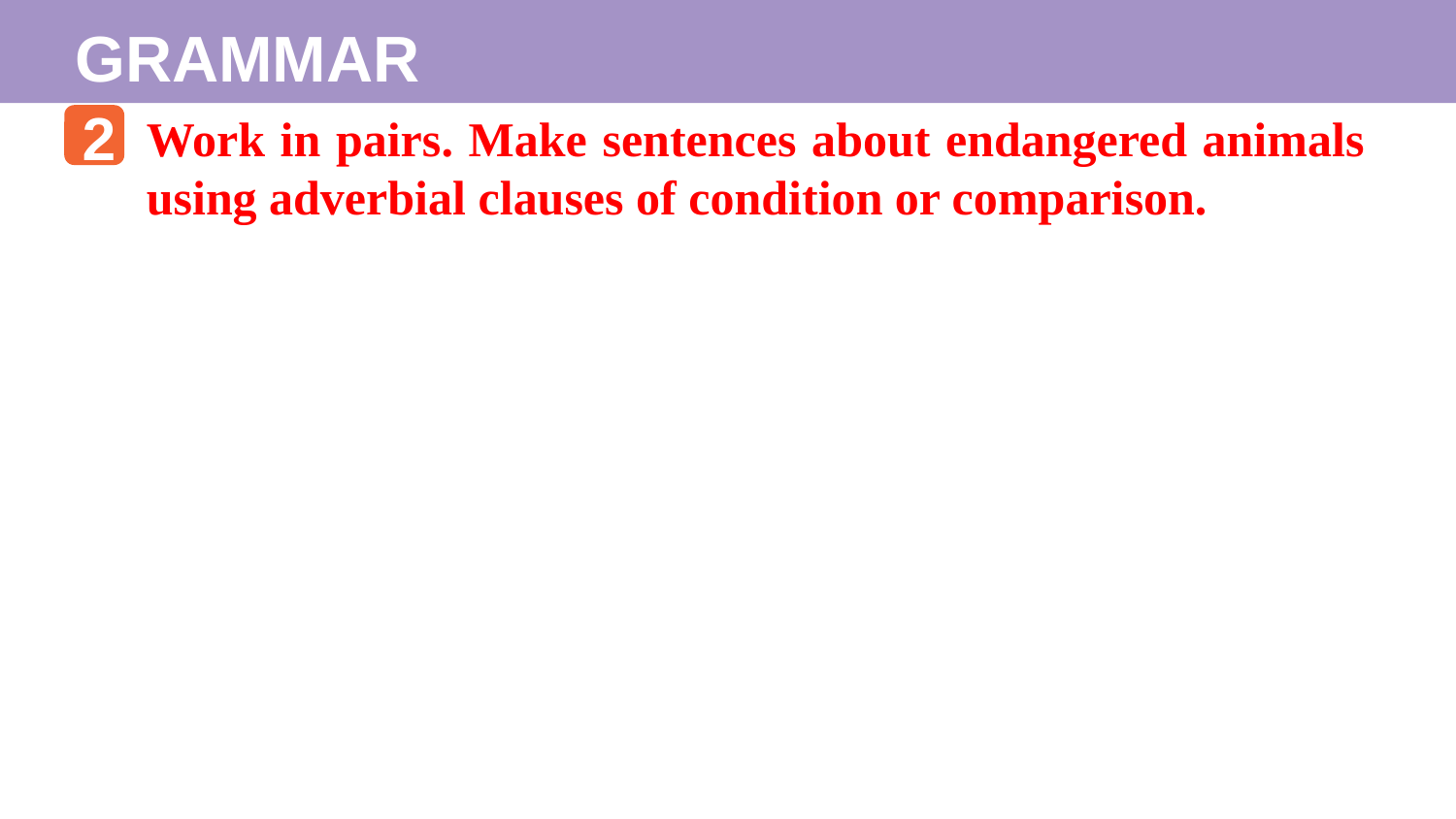

GRAMMAR
2
Work in pairs. Make sentences about endangered animals using adverbial clauses of condition or comparison.